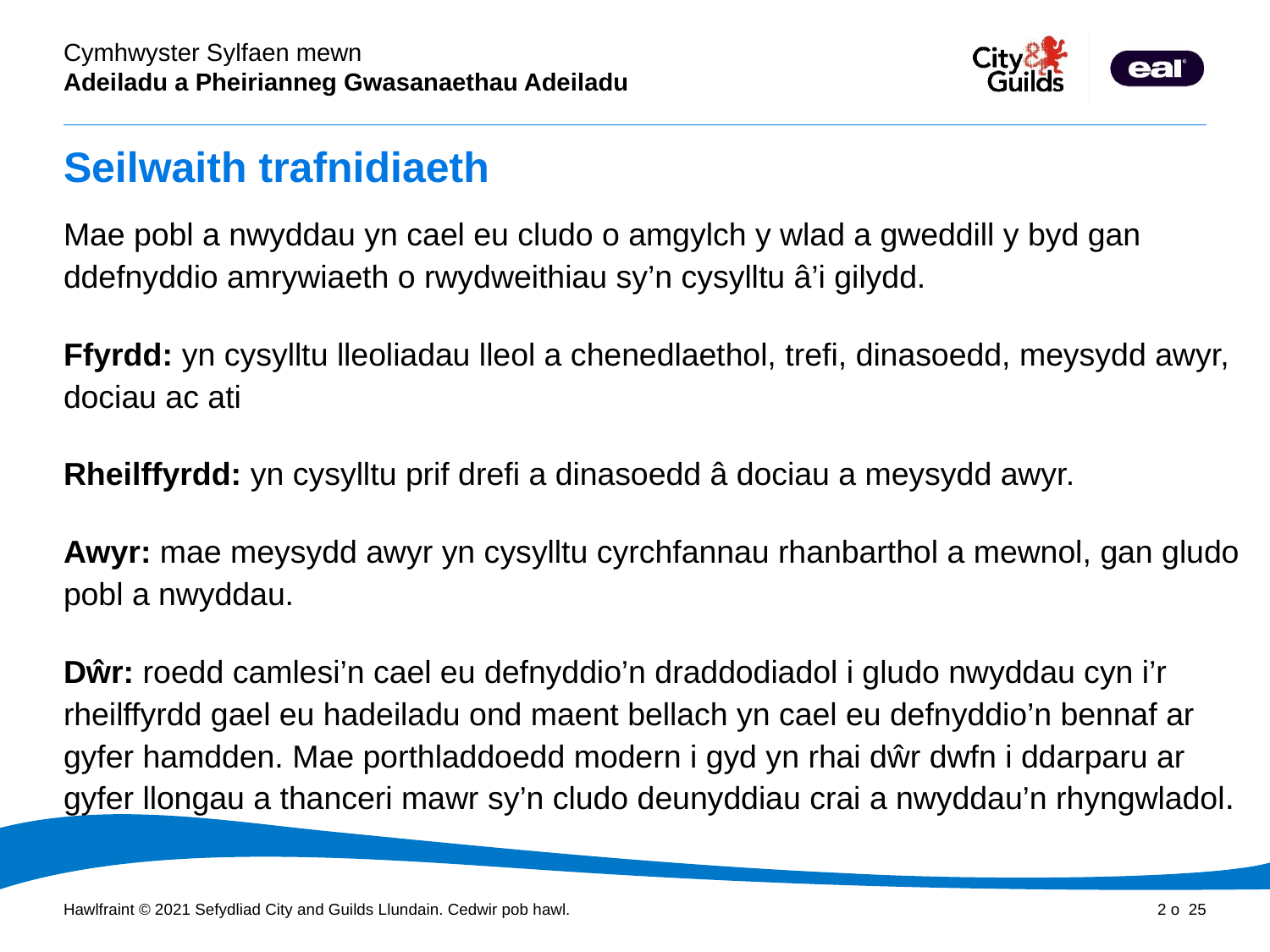

# Seilwaith trafnidiaeth
Mae pobl a nwyddau yn cael eu cludo o amgylch y wlad a gweddill y byd gan ddefnyddio amrywiaeth o rwydweithiau sy’n cysylltu â’i gilydd.
Ffyrdd: yn cysylltu lleoliadau lleol a chenedlaethol, trefi, dinasoedd, meysydd awyr, dociau ac ati
Rheilffyrdd: yn cysylltu prif drefi a dinasoedd â dociau a meysydd awyr.
Awyr: mae meysydd awyr yn cysylltu cyrchfannau rhanbarthol a mewnol, gan gludo pobl a nwyddau.
Dŵr: roedd camlesi’n cael eu defnyddio’n draddodiadol i gludo nwyddau cyn i’r rheilffyrdd gael eu hadeiladu ond maent bellach yn cael eu defnyddio’n bennaf ar gyfer hamdden. Mae porthladdoedd modern i gyd yn rhai dŵr dwfn i ddarparu ar gyfer llongau a thanceri mawr sy’n cludo deunyddiau crai a nwyddau’n rhyngwladol.